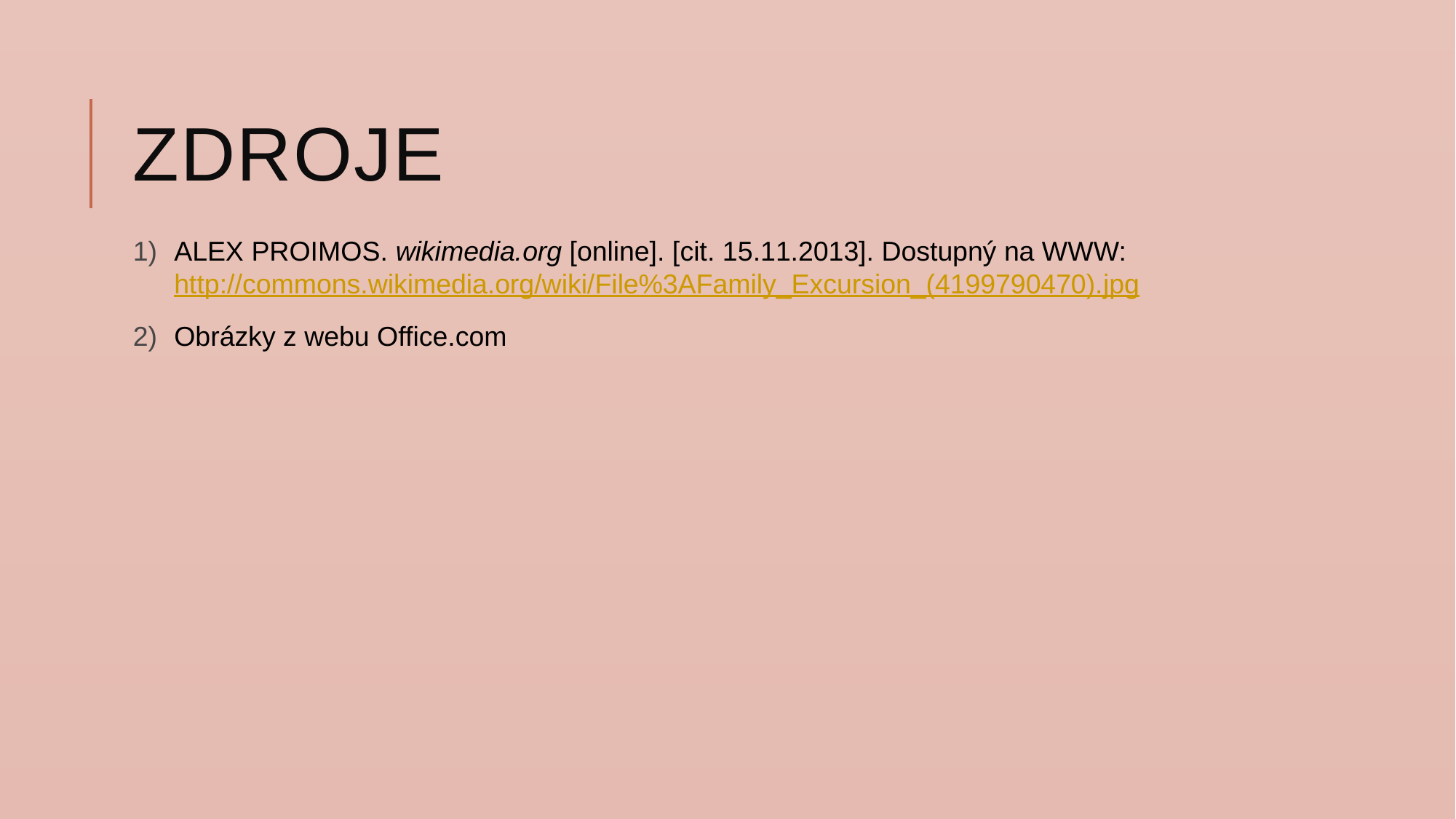

# ZDROJE
ALEX PROIMOS. wikimedia.org [online]. [cit. 15.11.2013]. Dostupný na WWW: http://commons.wikimedia.org/wiki/File%3AFamily_Excursion_(4199790470).jpg
Obrázky z webu Office.com